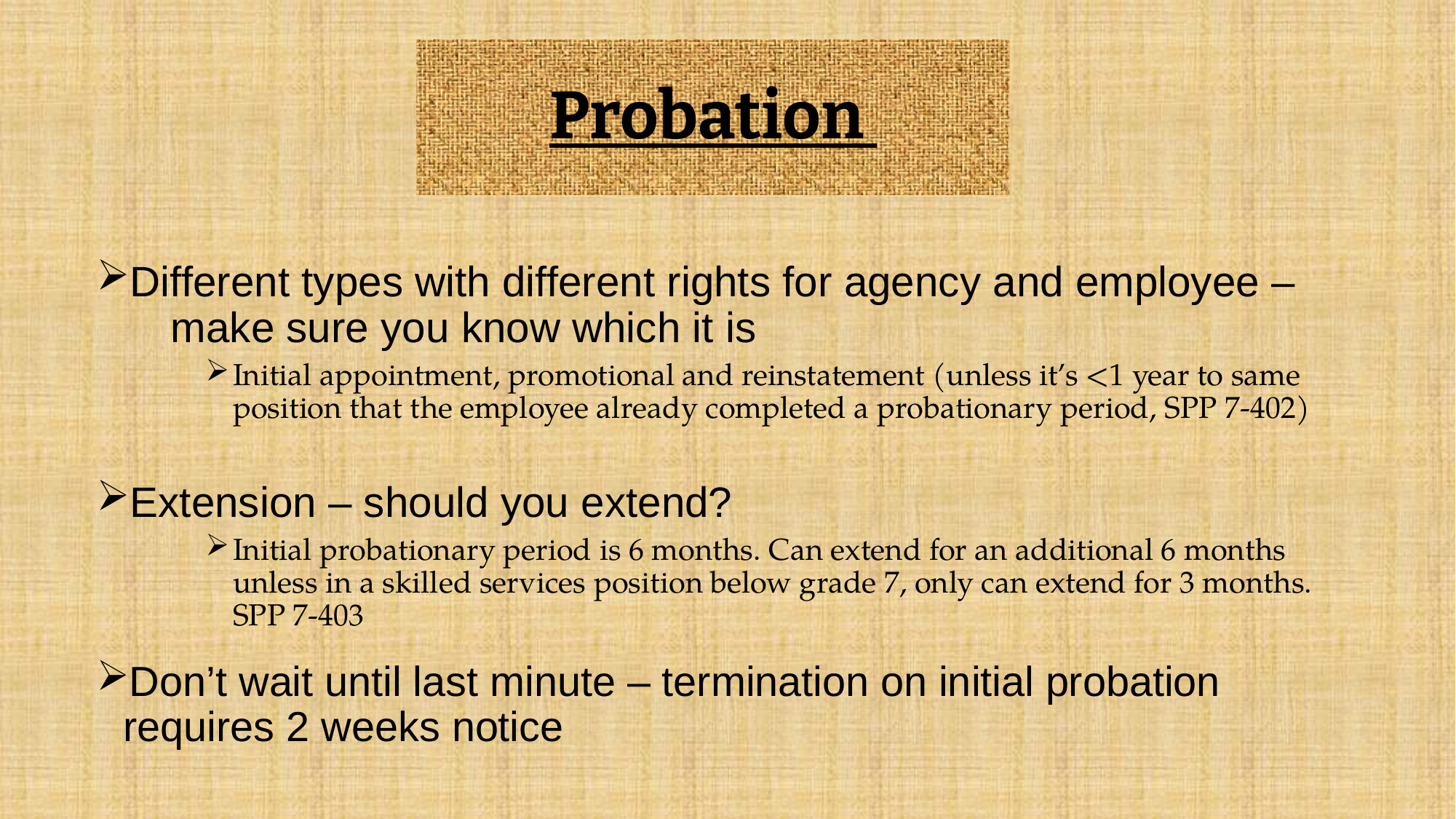

# Probation
Different types with different rights for agency and employee –       make sure you know which it is
Initial appointment, promotional and reinstatement (unless it’s <1 year to same position that the employee already completed a probationary period, SPP 7-402)
Extension – should you extend?
Initial probationary period is 6 months. Can extend for an additional 6 months unless in a skilled services position below grade 7, only can extend for 3 months. SPP 7-403
Don’t wait until last minute – termination on initial probation requires 2 weeks notice